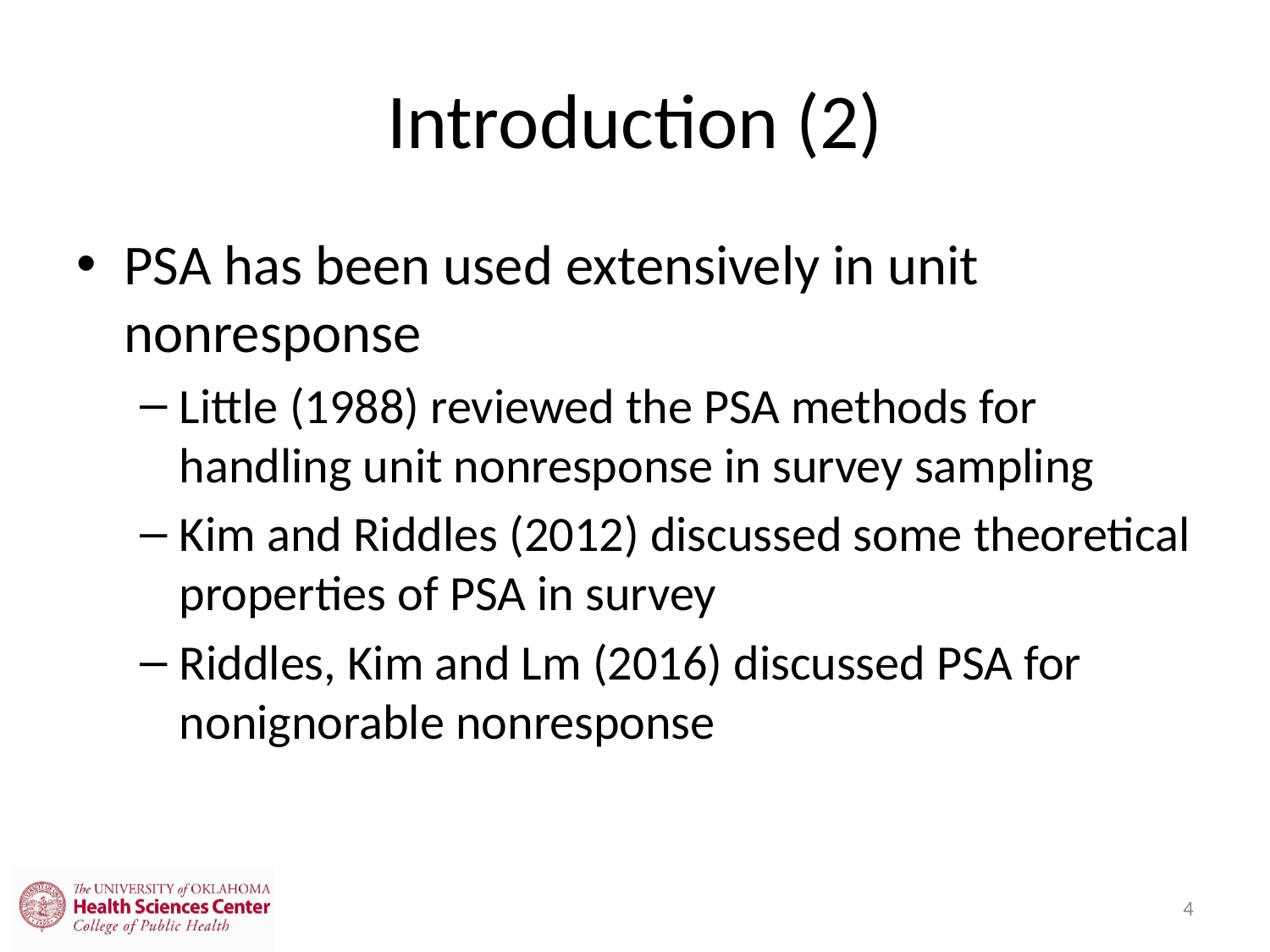

# Introduction (2)
PSA has been used extensively in unit nonresponse
Little (1988) reviewed the PSA methods for handling unit nonresponse in survey sampling
Kim and Riddles (2012) discussed some theoretical properties of PSA in survey
Riddles, Kim and Lm (2016) discussed PSA for nonignorable nonresponse
4